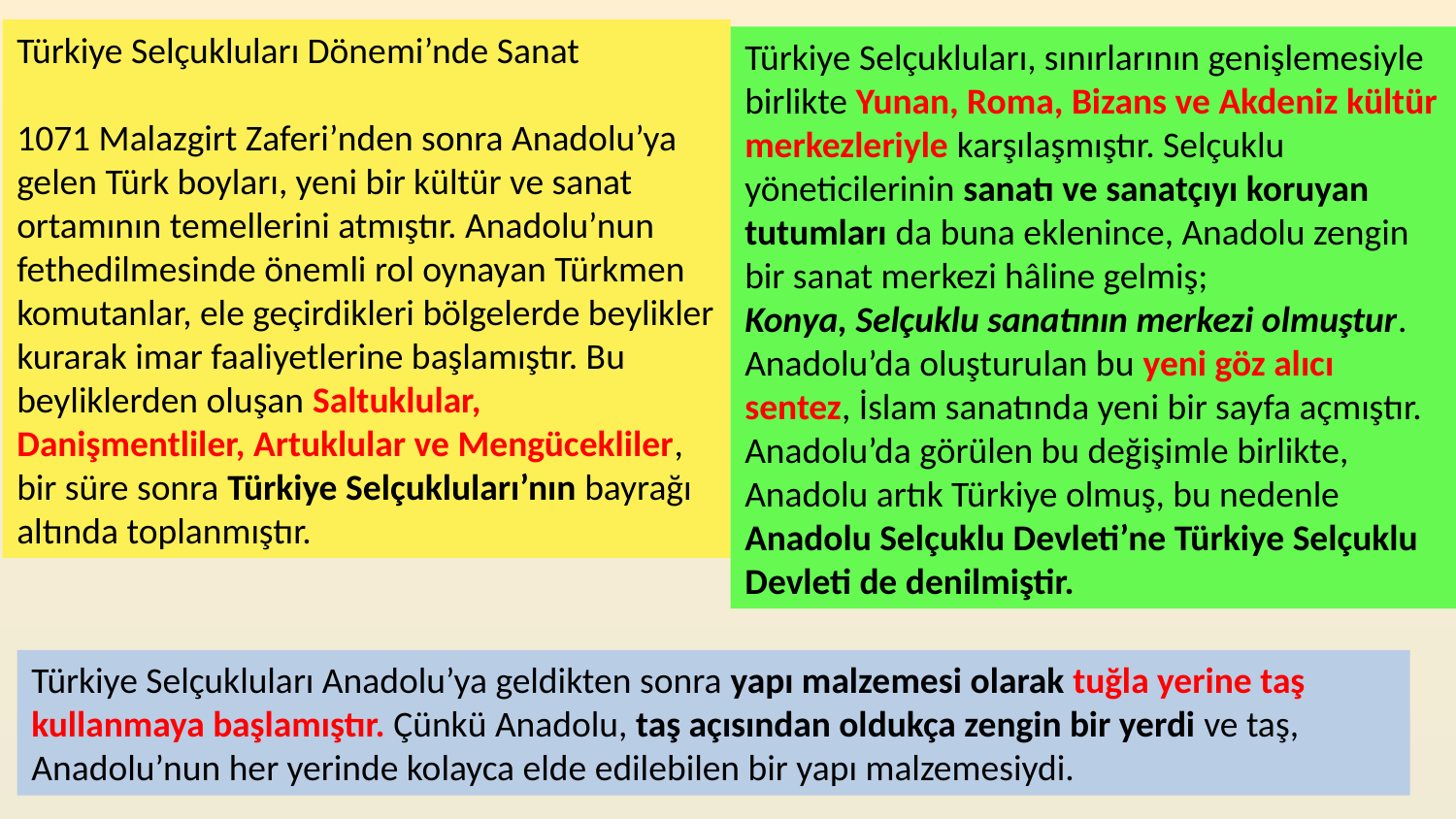

Türkiye Selçukluları Dönemi’nde Sanat

1071 Malazgirt Zaferi’nden sonra Anadolu’ya gelen Türk boyları, yeni bir kültür ve sanat ortamının temellerini atmıştır. Anadolu’nun fethedilmesinde önemli rol oynayan Türkmen komutanlar, ele geçirdikleri bölgelerde beylikler kurarak imar faaliyetlerine başlamıştır. Bu beyliklerden oluşan Saltuklular, Danişmentliler, Artuklular ve Mengücekliler, bir süre sonra Türkiye Selçukluları’nın bayrağı altında toplanmıştır.
Türkiye Selçukluları, sınırlarının genişlemesiyle birlikte Yunan, Roma, Bizans ve Akdeniz kültür merkezleriyle karşılaşmıştır. Selçuklu yöneticilerinin sanatı ve sanatçıyı koruyan tutumları da buna eklenince, Anadolu zengin bir sanat merkezi hâline gelmiş;
Konya, Selçuklu sanatının merkezi olmuştur. Anadolu’da oluşturulan bu yeni göz alıcı sentez, İslam sanatında yeni bir sayfa açmıştır. Anadolu’da görülen bu değişimle birlikte, Anadolu artık Türkiye olmuş, bu nedenle Anadolu Selçuklu Devleti’ne Türkiye Selçuklu Devleti de denilmiştir.
Türkiye Selçukluları Anadolu’ya geldikten sonra yapı malzemesi olarak tuğla yerine taş kullanmaya başlamıştır. Çünkü Anadolu, taş açısından oldukça zengin bir yerdi ve taş, Anadolu’nun her yerinde kolayca elde edilebilen bir yapı malzemesiydi.